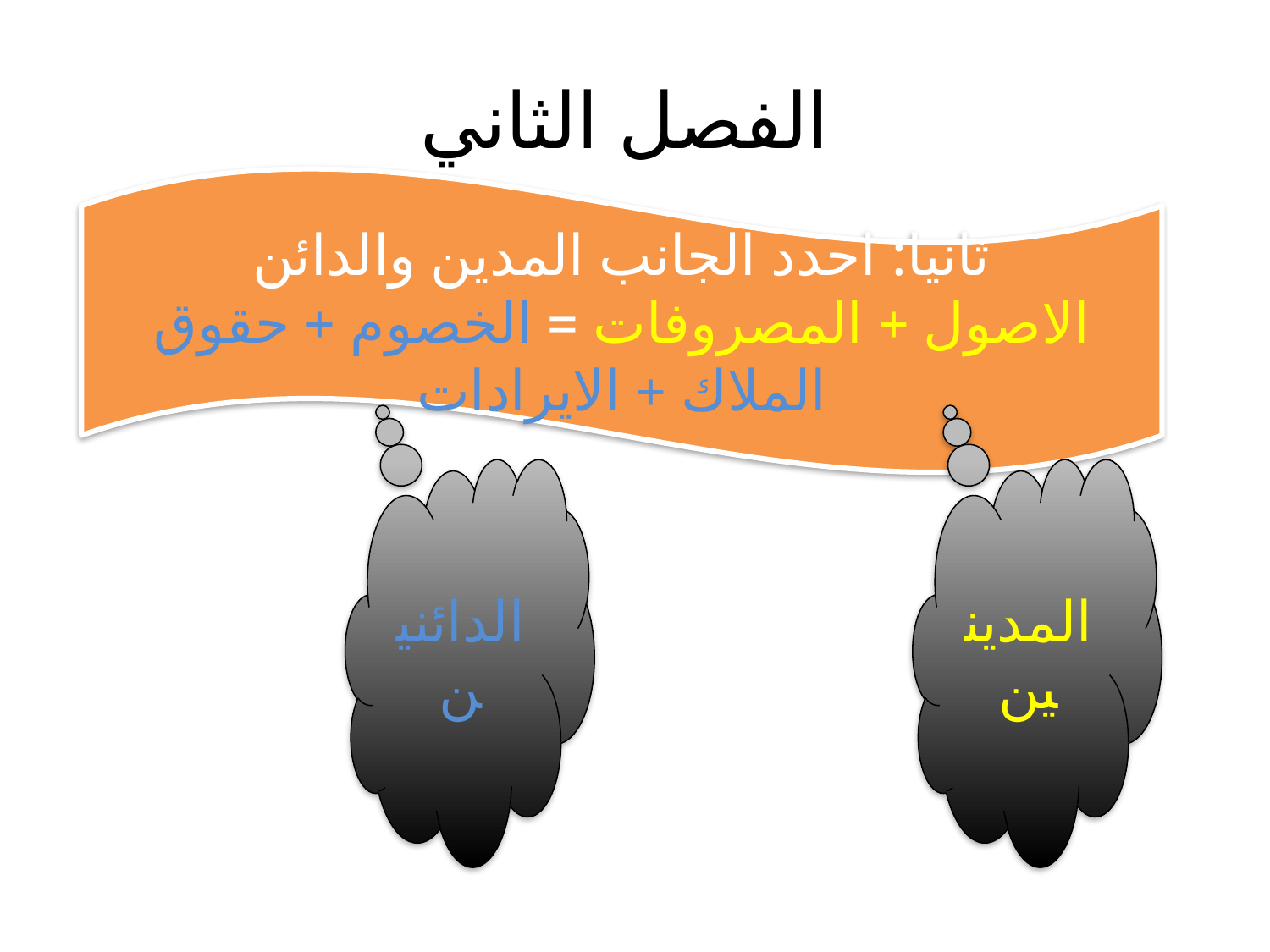

# الفصل الثاني
ثانيا: احدد الجانب المدين والدائن
الاصول + المصروفات = الخصوم + حقوق الملاك + الايرادات
الدائنين
المدينين